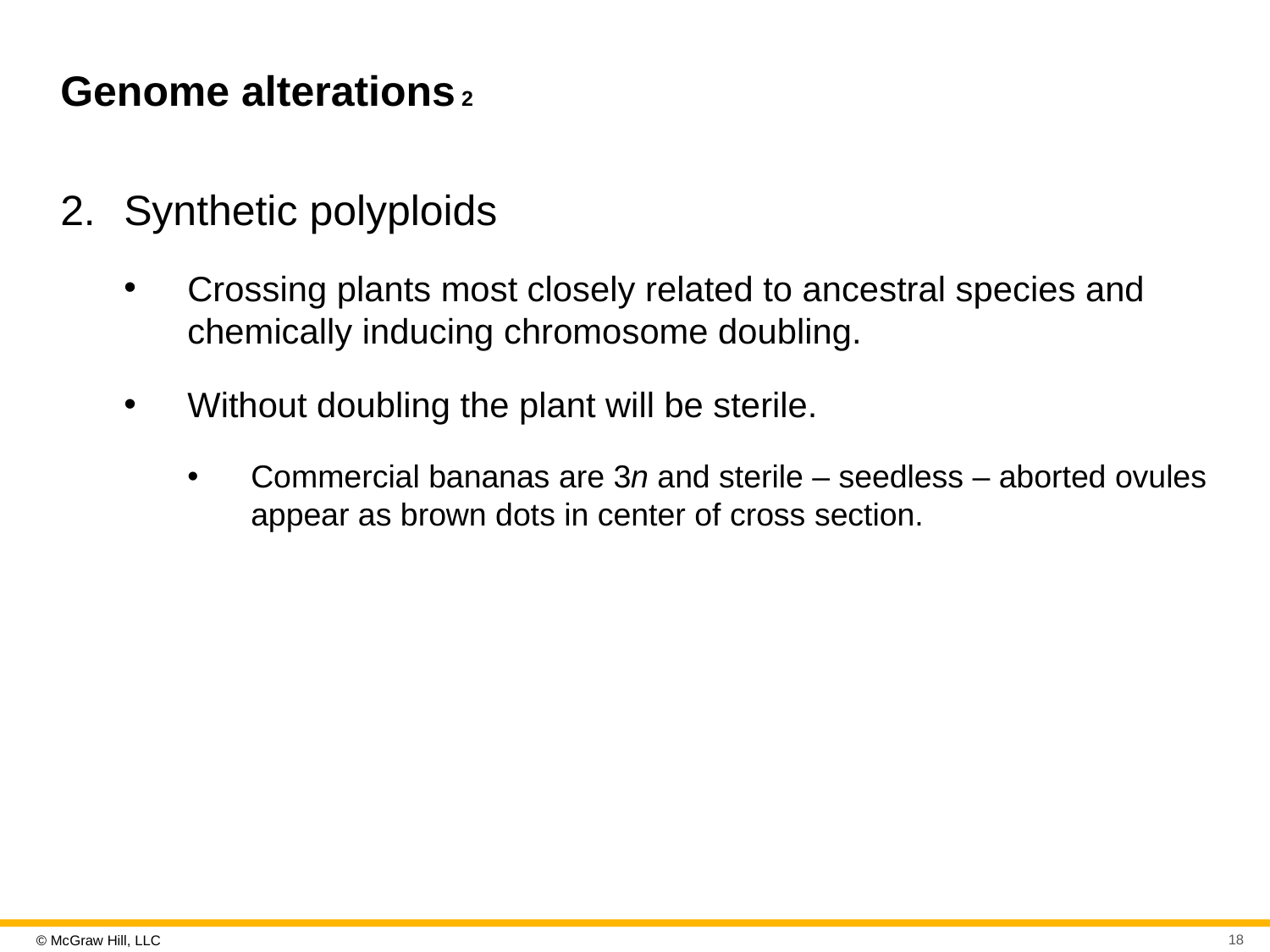

# Genome alterations 2
Synthetic polyploids
Crossing plants most closely related to ancestral species and chemically inducing chromosome doubling.
Without doubling the plant will be sterile.
Commercial bananas are 3n and sterile – seedless – aborted ovules appear as brown dots in center of cross section.
18